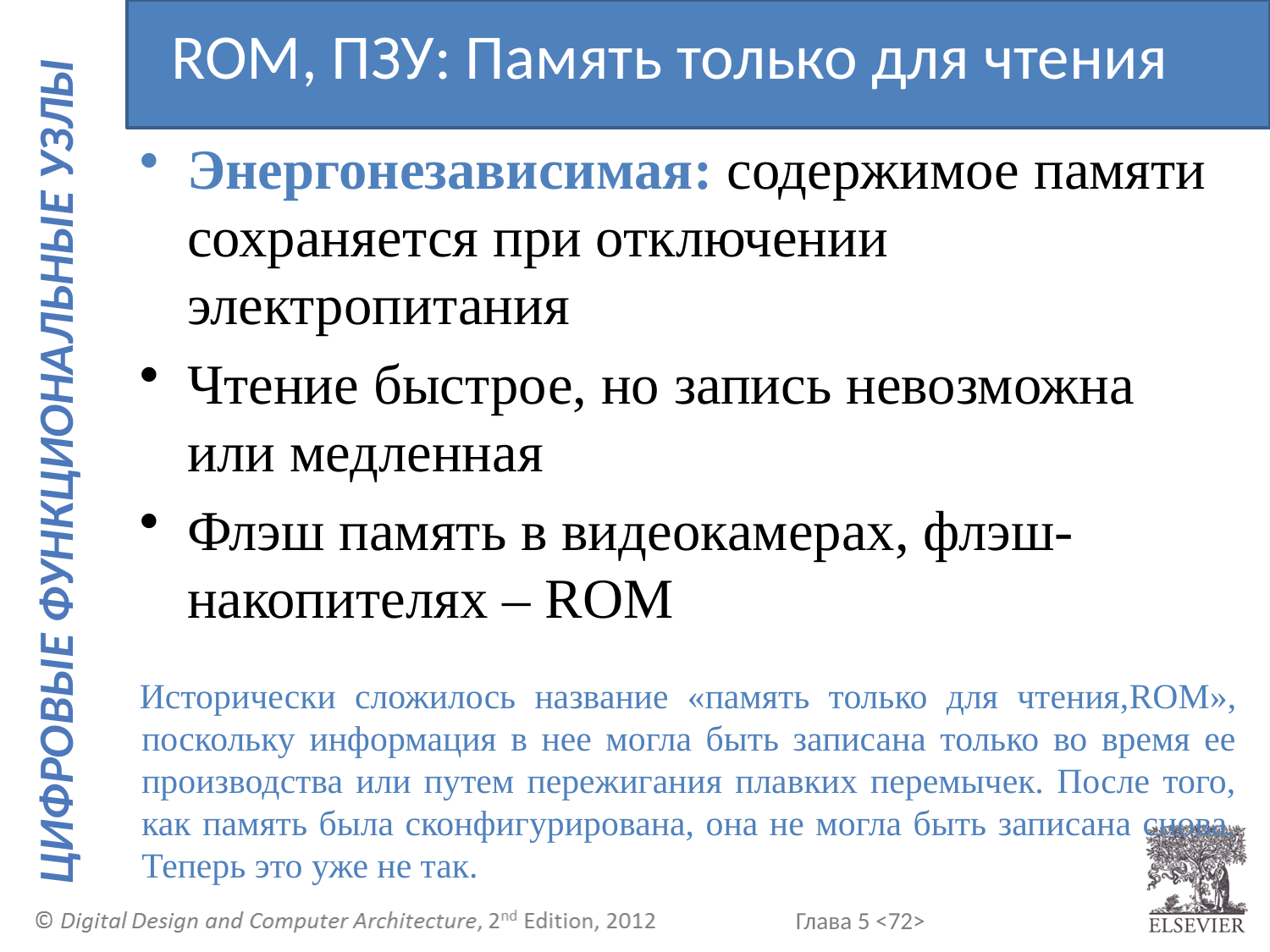

ROM, ПЗУ: Память только для чтения
Энергонезависимая: содержимое памяти сохраняется при отключении электропитания
Чтение быстрое, но запись невозможна или медленная
Флэш память в видеокамерах, флэш-накопителях – ROM

Исторически сложилось название «память только для чтения,ROM», поскольку информация в нее могла быть записана только во время ее производства или путем пережигания плавких перемычек. После того, как память была сконфигурирована, она не могла быть записана снова. Теперь это уже не так.